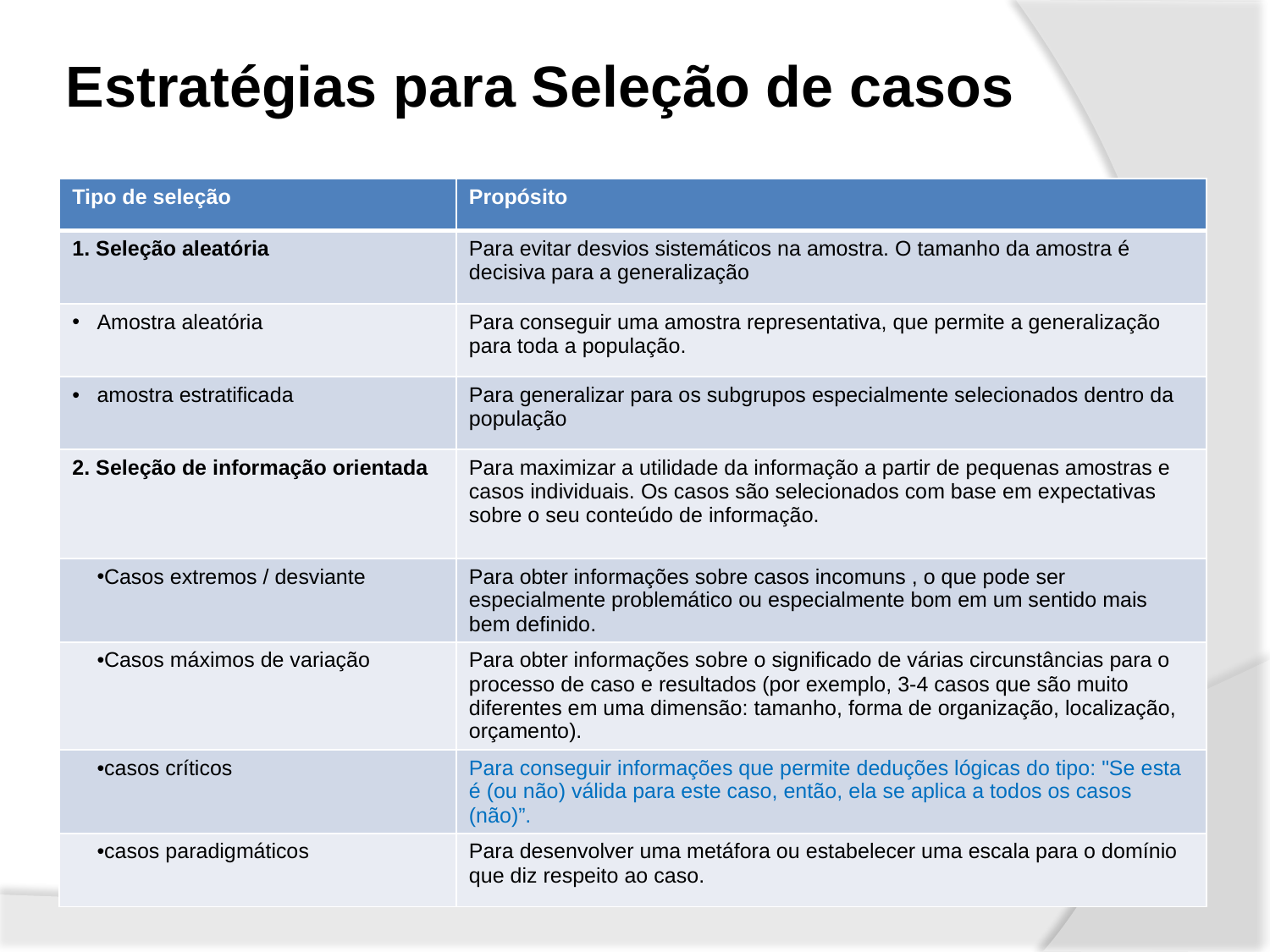

# Estratégias para Seleção de casos
| Tipo de seleção | Propósito |
| --- | --- |
| 1. Seleção aleatória | Para evitar desvios sistemáticos na amostra. O tamanho da amostra é decisiva para a generalização |
| Amostra aleatória | Para conseguir uma amostra representativa, que permite a generalização para toda a população. |
| amostra estratificada | Para generalizar para os subgrupos especialmente selecionados dentro da população |
| 2. Seleção de informação orientada | Para maximizar a utilidade da informação a partir de pequenas amostras e casos individuais. Os casos são selecionados com base em expectativas sobre o seu conteúdo de informação. |
| Casos extremos / desviante | Para obter informações sobre casos incomuns , o que pode ser especialmente problemático ou especialmente bom em um sentido mais bem definido. |
| Casos máximos de variação | Para obter informações sobre o significado de várias circunstâncias para o processo de caso e resultados (por exemplo, 3-4 casos que são muito diferentes em uma dimensão: tamanho, forma de organização, localização, orçamento). |
| casos críticos | Para conseguir informações que permite deduções lógicas do tipo: "Se esta é (ou não) válida para este caso, então, ela se aplica a todos os casos (não)”. |
| casos paradigmáticos | Para desenvolver uma metáfora ou estabelecer uma escala para o domínio que diz respeito ao caso. |